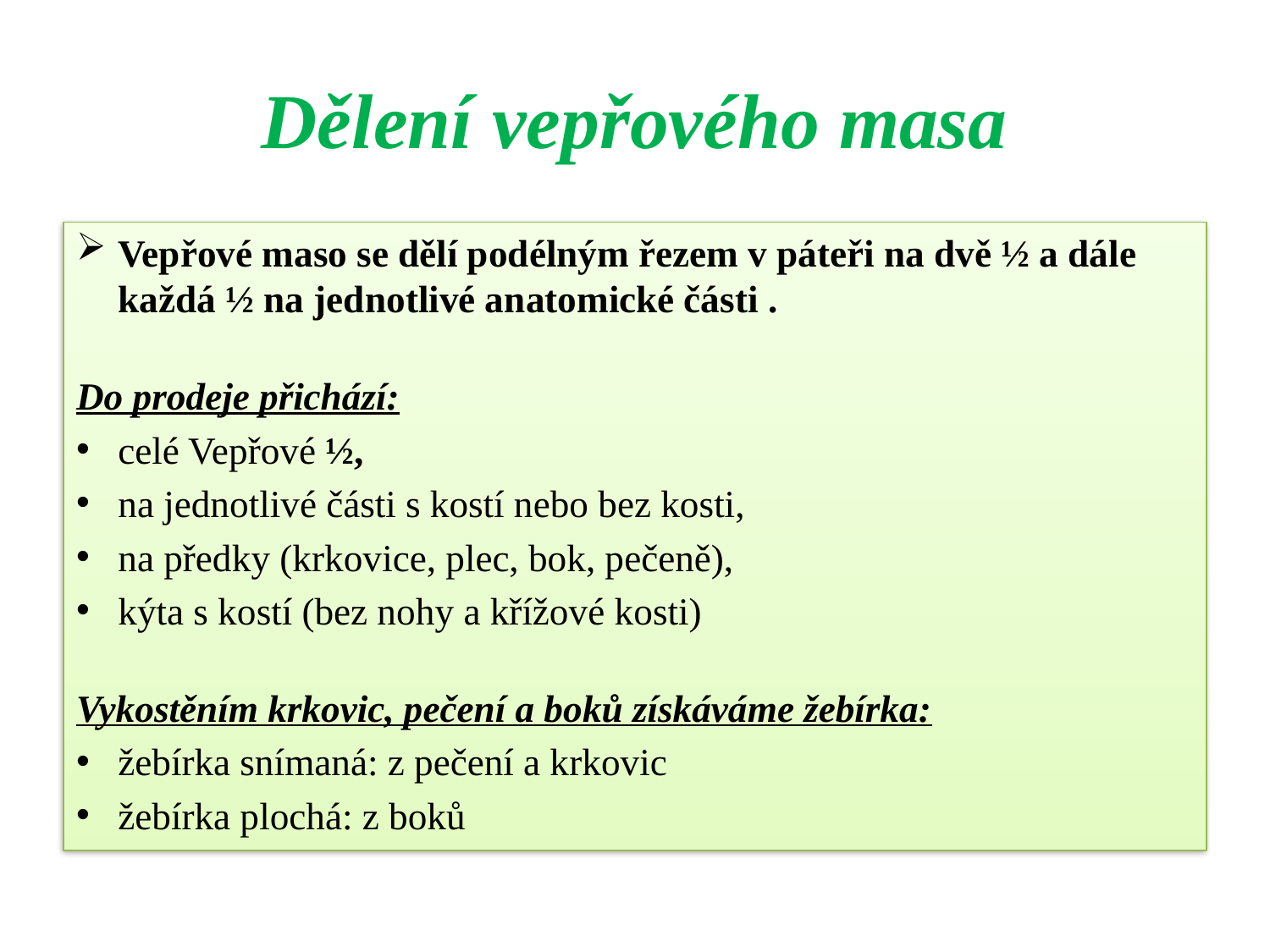

# Dělení vepřového masa
Vepřové maso se dělí podélným řezem v páteři na dvě ½ a dále každá ½ na jednotlivé anatomické části .

Do prodeje přichází:
celé Vepřové ½,
na jednotlivé části s kostí nebo bez kosti,
na předky (krkovice, plec, bok, pečeně),
kýta s kostí (bez nohy a křížové kosti)

Vykostěním krkovic, pečení a boků získáváme žebírka:
žebírka snímaná: z pečení a krkovic
žebírka plochá: z boků